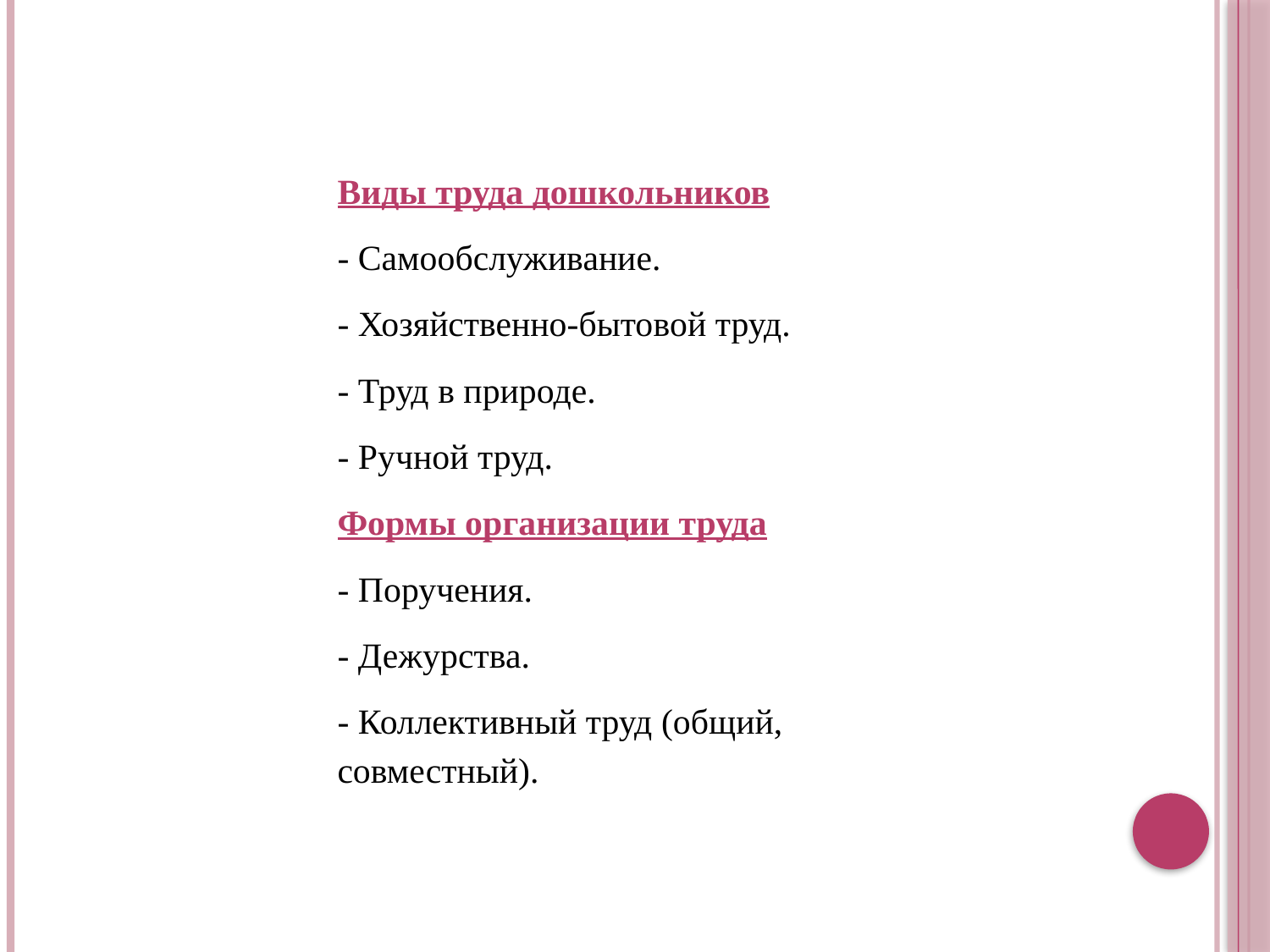

Виды труда дошкольников
- Самообслуживание.
- Хозяйственно-бытовой труд.
- Труд в природе.
- Ручной труд.
Формы организации труда
- Поручения.
- Дежурства.
- Коллективный труд (общий,    совместный).